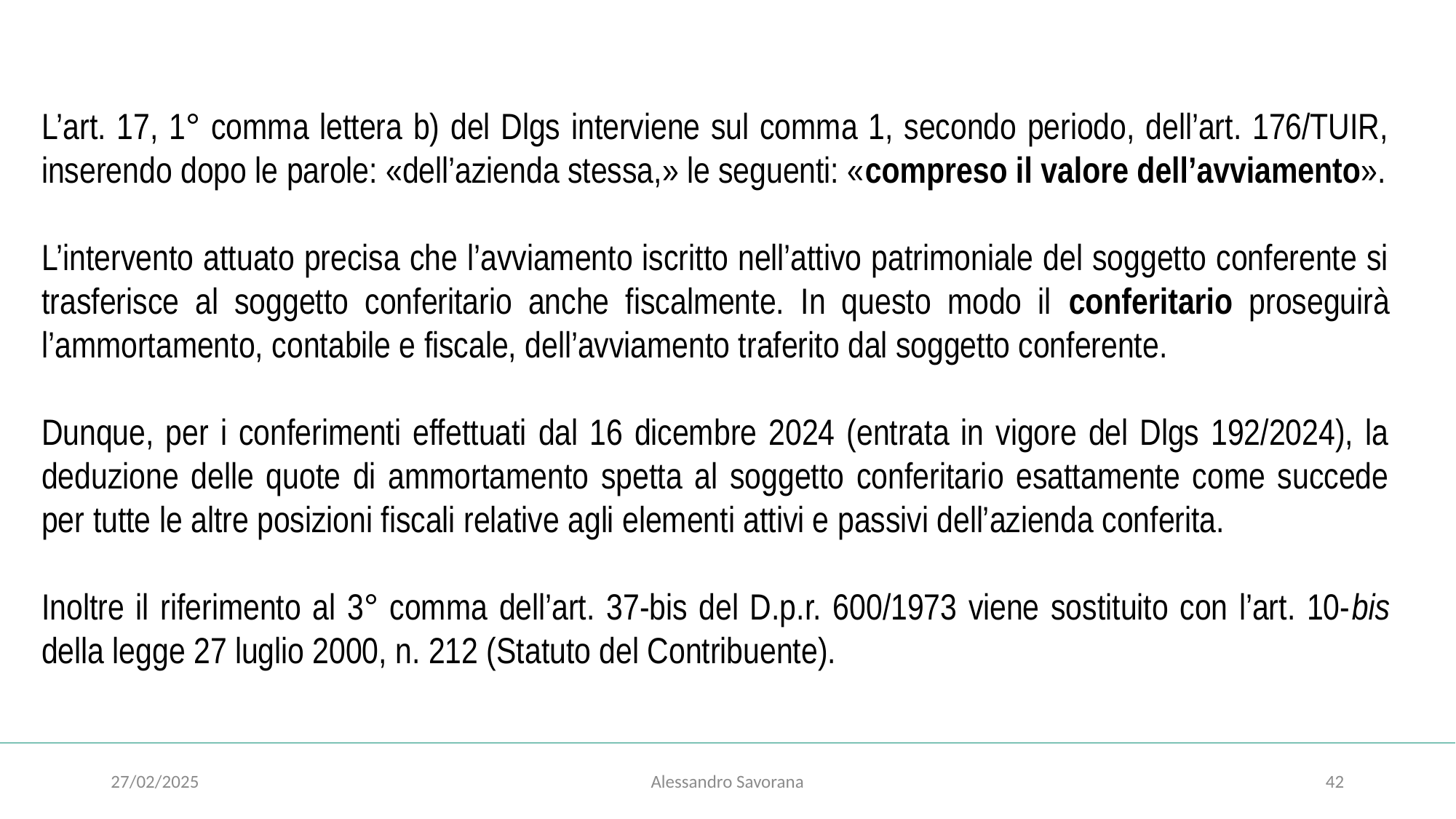

#
L’art. 17, 1° comma lettera b) del Dlgs interviene sul comma 1, secondo periodo, dell’art. 176/TUIR, inserendo dopo le parole: «dell’azienda stessa,» le seguenti: «compreso il valore dell’avviamento».

L’intervento attuato precisa che l’avviamento iscritto nell’attivo patrimoniale del soggetto conferente si trasferisce al soggetto conferitario anche fiscalmente. In questo modo il conferitario proseguirà l’ammortamento, contabile e fiscale, dell’avviamento traferito dal soggetto conferente.

Dunque, per i conferimenti effettuati dal 16 dicembre 2024 (entrata in vigore del Dlgs 192/2024), la deduzione delle quote di ammortamento spetta al soggetto conferitario esattamente come succede per tutte le altre posizioni fiscali relative agli elementi attivi e passivi dell’azienda conferita.

Inoltre il riferimento al 3° comma dell’art. 37-bis del D.p.r. 600/1973 viene sostituito con l’art. 10-bis della legge 27 luglio 2000, n. 212 (Statuto del Contribuente).

27/02/2025
Alessandro Savorana
42